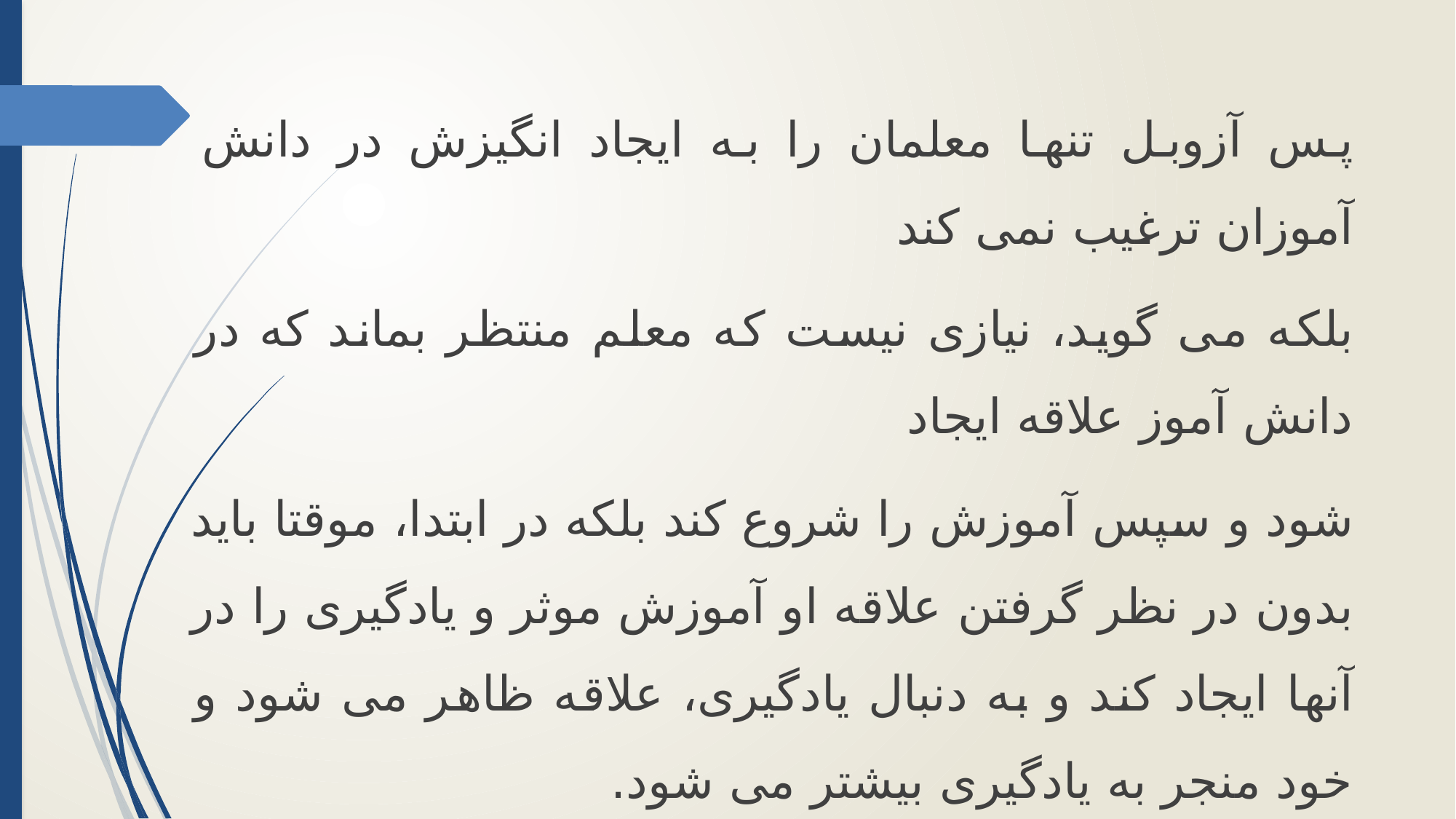

پس آزوبل تنها معلمان را به ایجاد انگیزش در دانش آموزان ترغیب نمی کند
بلکه می گوید، نیازی نیست که معلم منتظر بماند که در دانش آموز علاقه ایجاد
شود و سپس آموزش را شروع کند بلکه در ابتدا، موقتا باید بدون در نظر گرفتن علاقه او آموزش موثر و یادگیری را در آنها ایجاد کند و به دنبال یادگیری، علاقه ظاهر می شود و خود منجر به یادگیری بیشتر می شود.